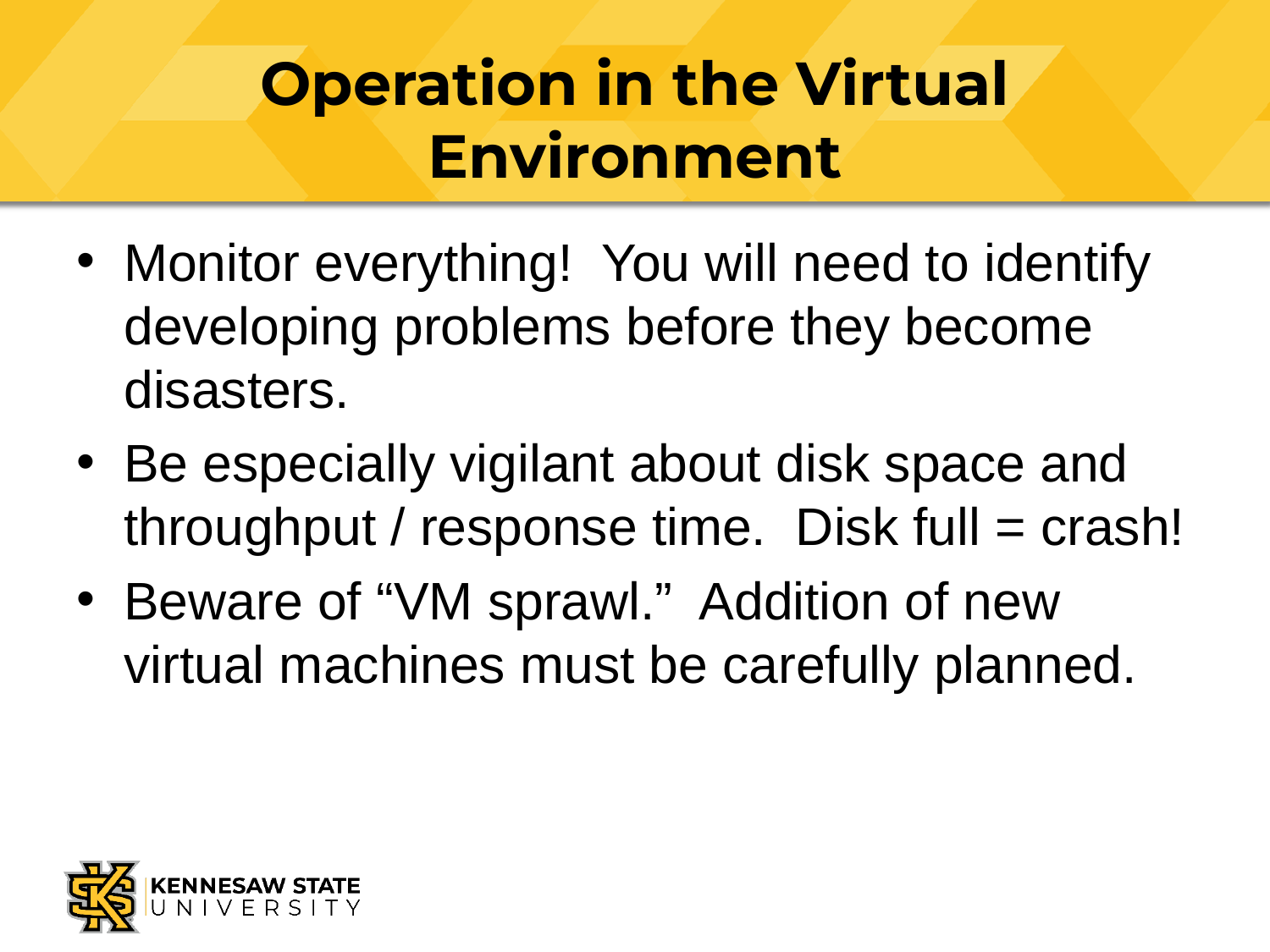

# Operation in the Virtual Environment
Monitor everything!  You will need to identify developing problems before they become disasters.
Be especially vigilant about disk space and throughput / response time.  Disk full = crash!
Beware of “VM sprawl.”  Addition of new virtual machines must be carefully planned.